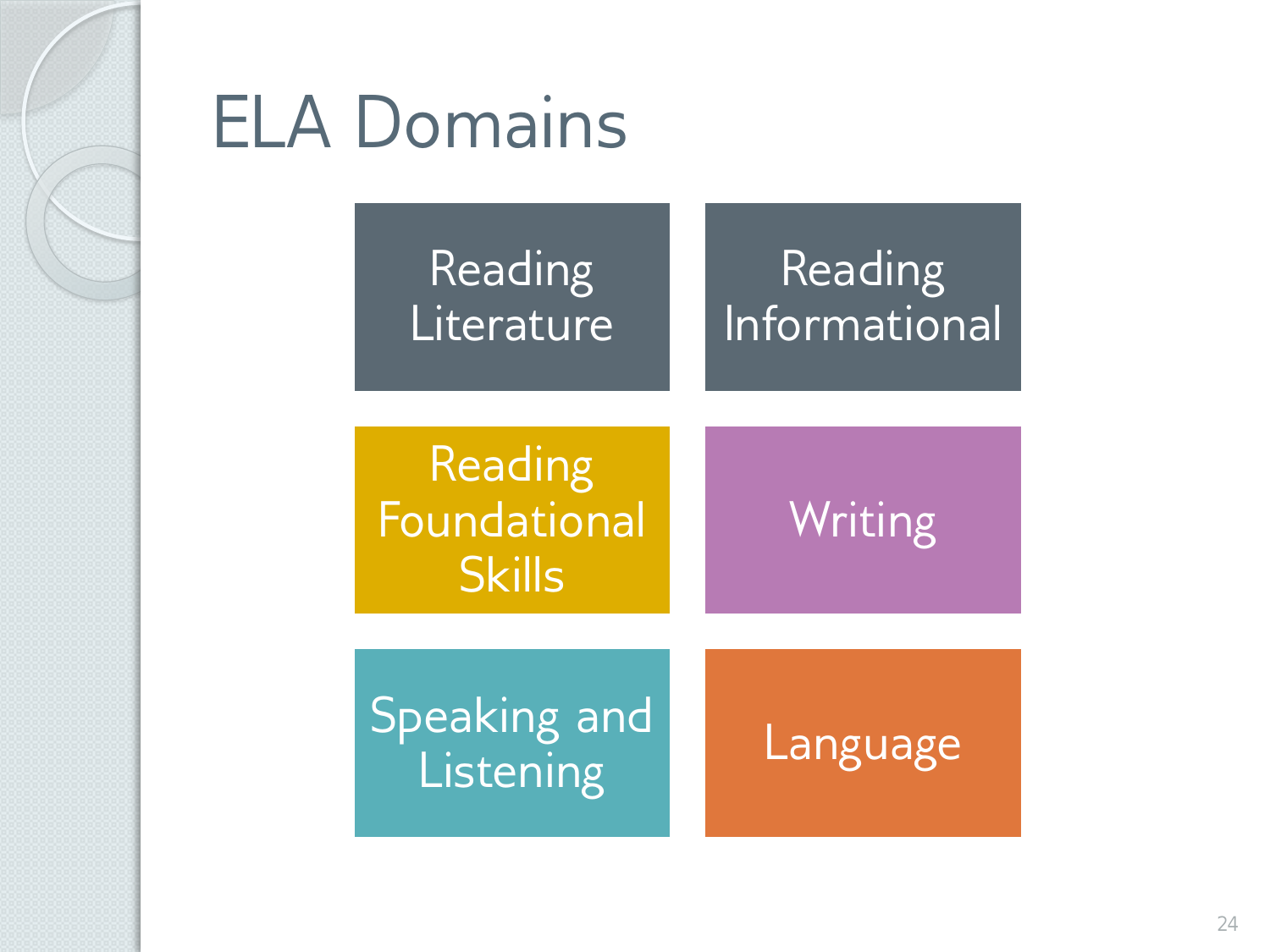

# ELA Domains
Reading Literature
Reading Informational
Reading Foundational Skills
Writing
Speaking and Listening
Language
24